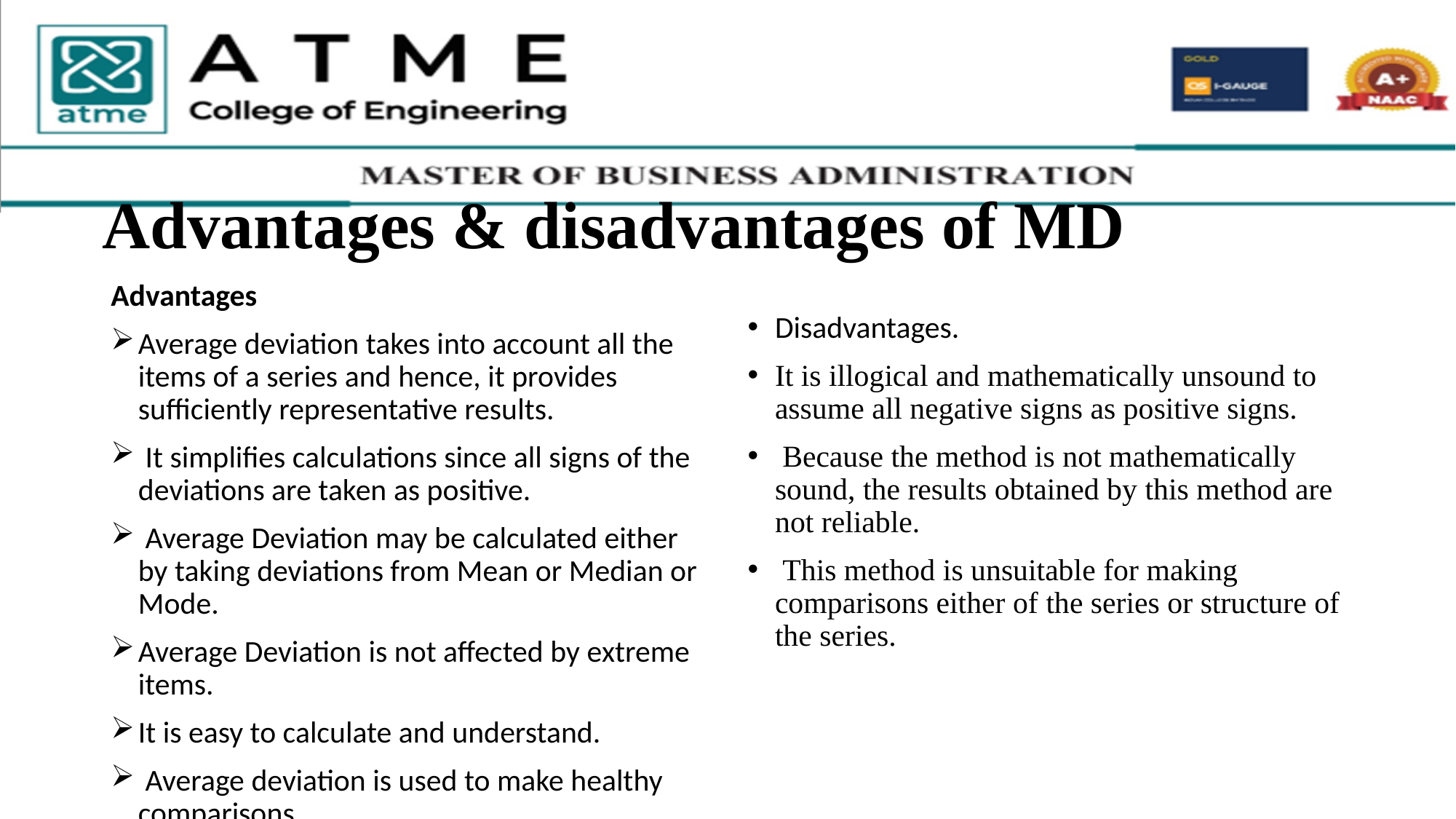

# Advantages & disadvantages of MD
Advantages
Average deviation takes into account all the items of a series and hence, it provides sufficiently representative results.
 It simplifies calculations since all signs of the deviations are taken as positive.
 Average Deviation may be calculated either by taking deviations from Mean or Median or Mode.
Average Deviation is not affected by extreme items.
It is easy to calculate and understand.
 Average deviation is used to make healthy comparisons
Disadvantages.
It is illogical and mathematically unsound to assume all negative signs as positive signs.
 Because the method is not mathematically sound, the results obtained by this method are not reliable.
 This method is unsuitable for making comparisons either of the series or structure of the series.